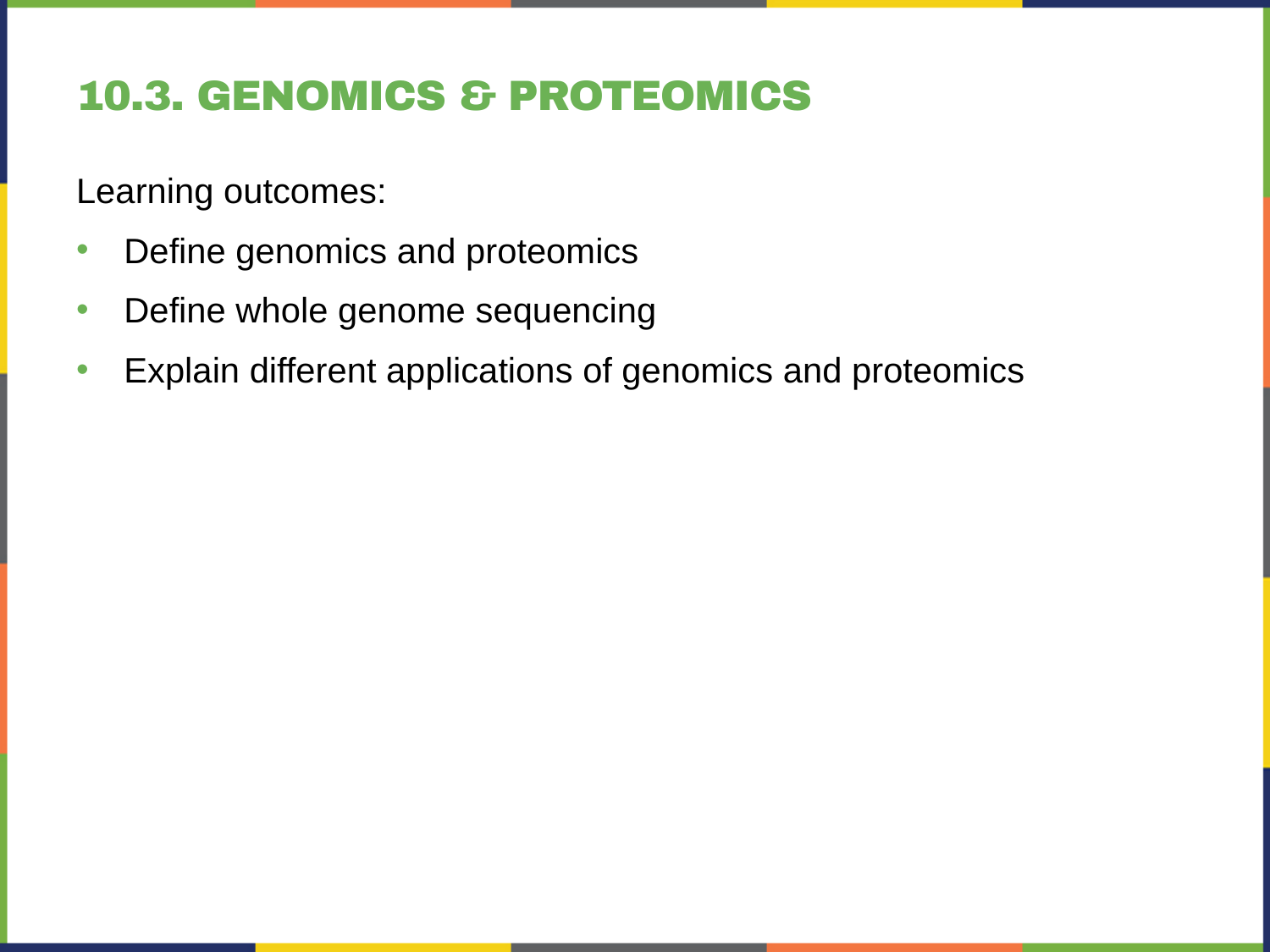

# 10.3. genomics & proteomics
Learning outcomes:
Define genomics and proteomics
Define whole genome sequencing
Explain different applications of genomics and proteomics